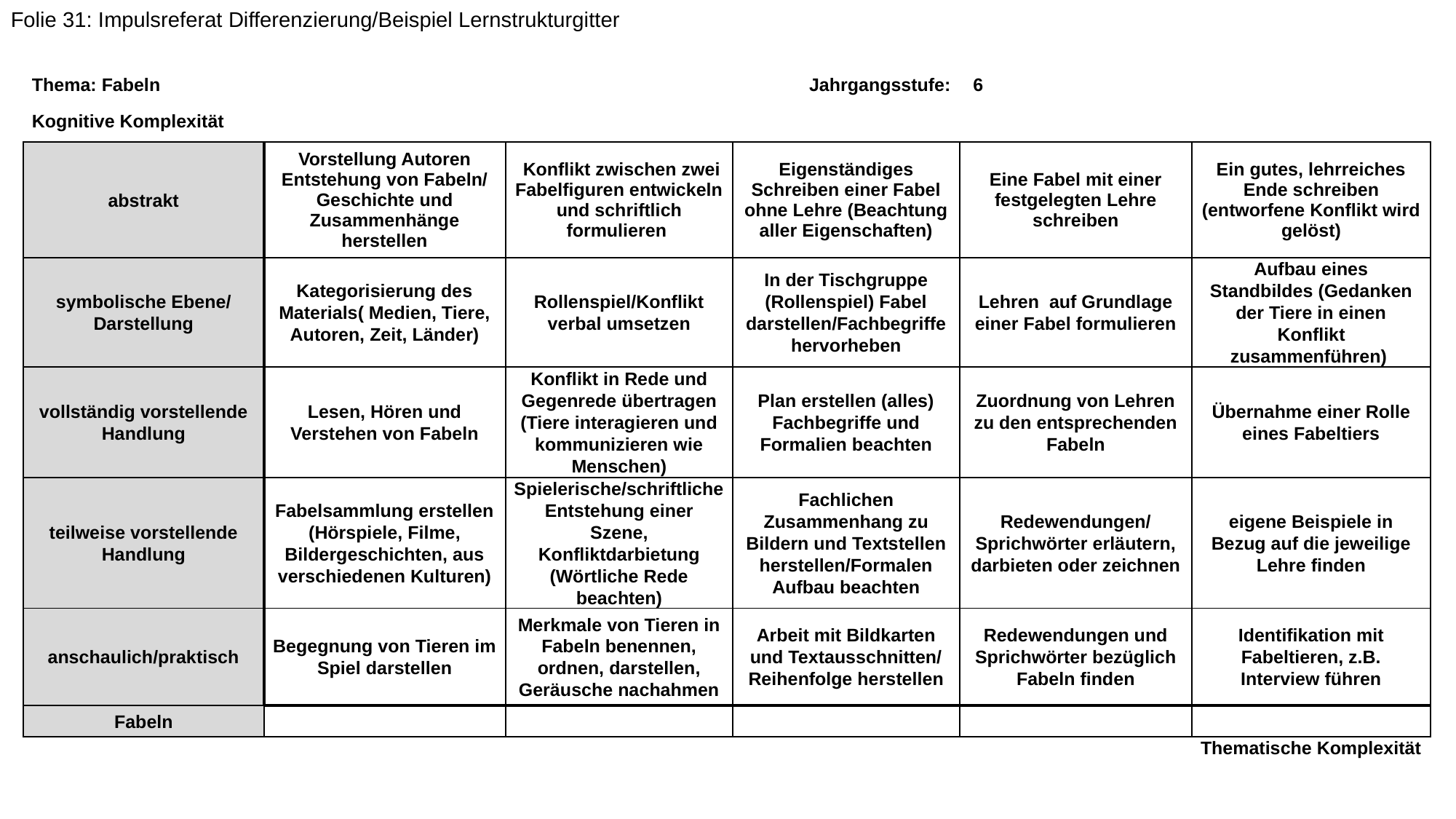

Folie 31: Impulsreferat Differenzierung/Beispiel Lernstrukturgitter

| Thema: Fabeln |  |  |  |  | Jahrgangsstufe: | 6 |  |
| --- | --- | --- | --- | --- | --- | --- | --- |
| Kognitive Komplexität |  |  |  |  |  |  |  |
| abstrakt | Vorstellung Autoren Entstehung von Fabeln/ Geschichte und Zusammenhänge herstellen |  | Konflikt zwischen zwei Fabelfiguren entwickeln und schriftlich formulieren | Eigenständiges Schreiben einer Fabel ohne Lehre (Beachtung aller Eigenschaften) |  | Eine Fabel mit einer festgelegten Lehre schreiben | Ein gutes, lehrreiches Ende schreiben (entworfene Konflikt wird gelöst) |
| symbolische Ebene/ Darstellung | Kategorisierung des Materials( Medien, Tiere, Autoren, Zeit, Länder) |  | Rollenspiel/Konflikt verbal umsetzen | In der Tischgruppe (Rollenspiel) Fabel darstellen/Fachbegriffe hervorheben |  | Lehren auf Grundlage einer Fabel formulieren | Aufbau eines Standbildes (Gedanken der Tiere in einen Konflikt zusammenführen) |
| vollständig vorstellende Handlung | Lesen, Hören und Verstehen von Fabeln |  | Konflikt in Rede und Gegenrede übertragen (Tiere interagieren und kommunizieren wie Menschen) | Plan erstellen (alles) Fachbegriffe und Formalien beachten |  | Zuordnung von Lehren zu den entsprechenden Fabeln | Übernahme einer Rolle eines Fabeltiers |
| teilweise vorstellende Handlung | Fabelsammlung erstellen (Hörspiele, Filme, Bildergeschichten, aus verschiedenen Kulturen) |  | Spielerische/schriftliche Entstehung einer Szene, Konfliktdarbietung (Wörtliche Rede beachten) | Fachlichen Zusammenhang zu Bildern und Textstellen herstellen/Formalen Aufbau beachten |  | Redewendungen/ Sprichwörter erläutern, darbieten oder zeichnen | eigene Beispiele in Bezug auf die jeweilige Lehre finden |
| anschaulich/praktisch | Begegnung von Tieren im Spiel darstellen |  | Merkmale von Tieren in Fabeln benennen, ordnen, darstellen, Geräusche nachahmen | Arbeit mit Bildkarten und Textausschnitten/ Reihenfolge herstellen |  | Redewendungen und Sprichwörter bezüglich Fabeln finden | Identifikation mit Fabeltieren, z.B. Interview führen |
| Fabeln |  |  |  |  |  |  |  |
|  |  |  |  |  |  |  | Thematische Komplexität |